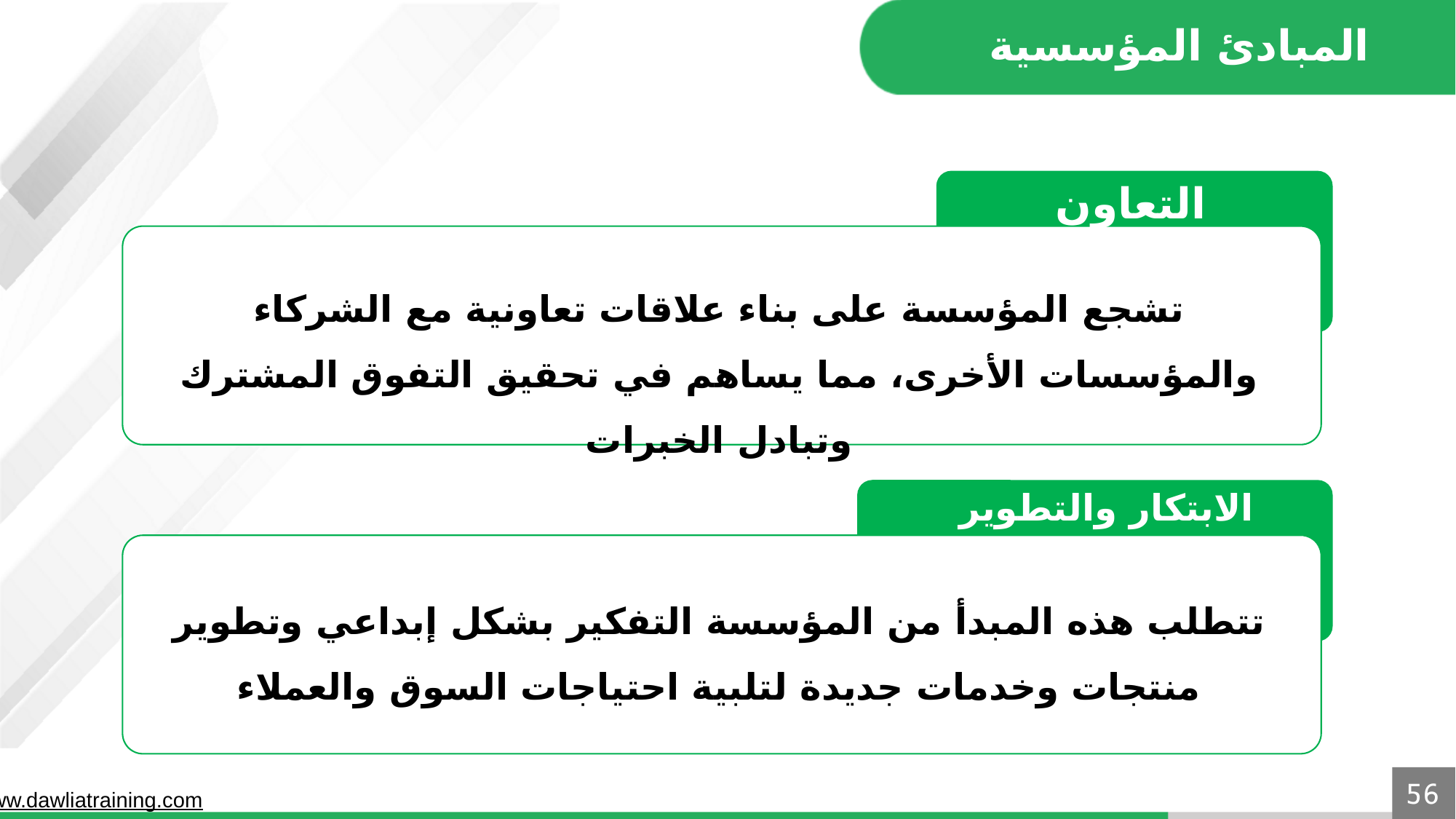

المبادئ المؤسسية
التعاون والشراكات

تشجع المؤسسة على بناء علاقات تعاونية مع الشركاء والمؤسسات الأخرى، مما يساهم في تحقيق التفوق المشترك وتبادل الخبرات
الابتكار والتطوير

تتطلب هذه المبدأ من المؤسسة التفكير بشكل إبداعي وتطوير منتجات وخدمات جديدة لتلبية احتياجات السوق والعملاء
56
www.dawliatraining.com